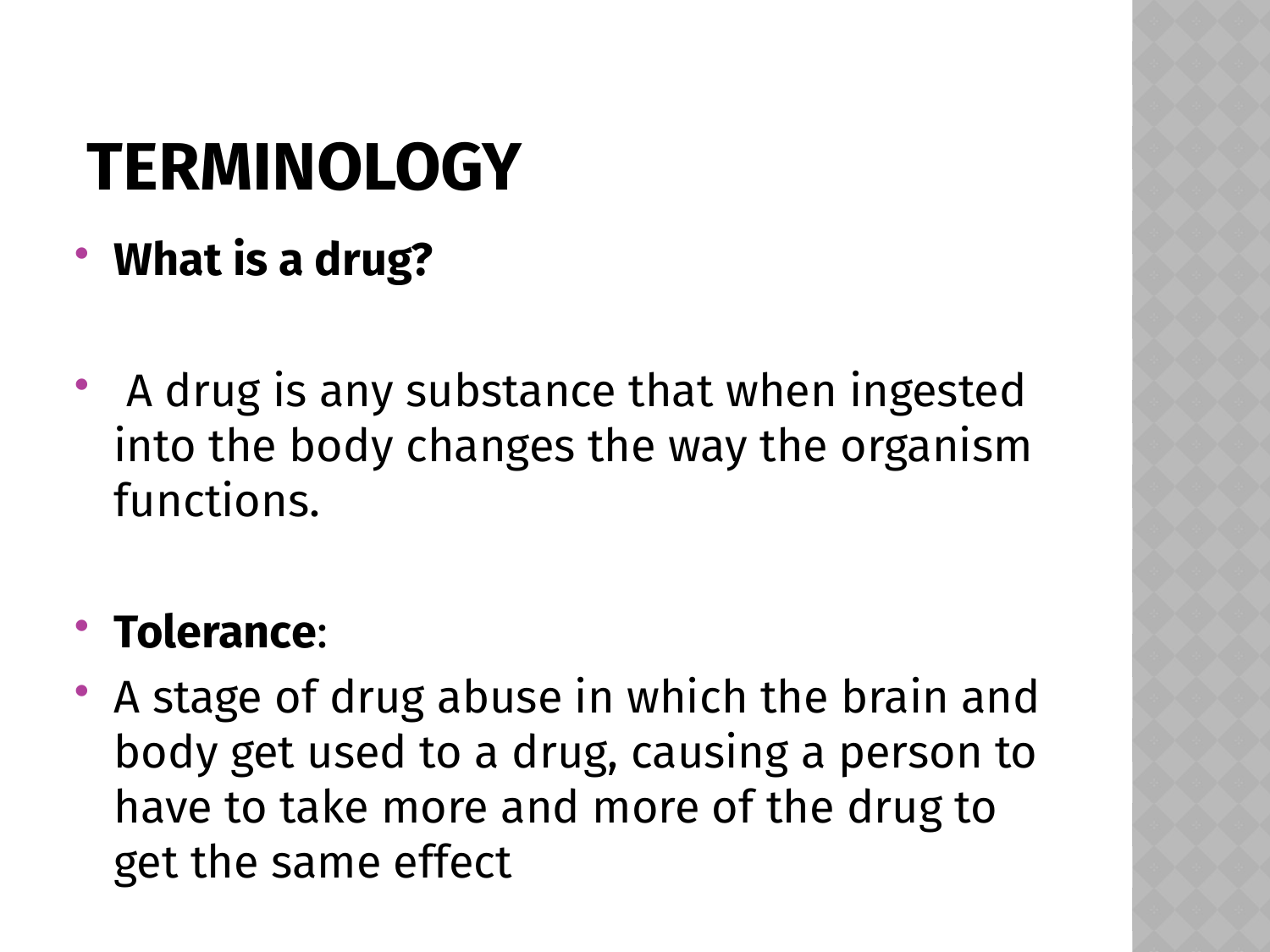

# Terminology
What is a drug?

 A drug is any substance that when ingested into the body changes the way the organism functions.

Tolerance:
A stage of drug abuse in which the brain and body get used to a drug, causing a person to have to take more and more of the drug to get the same effect